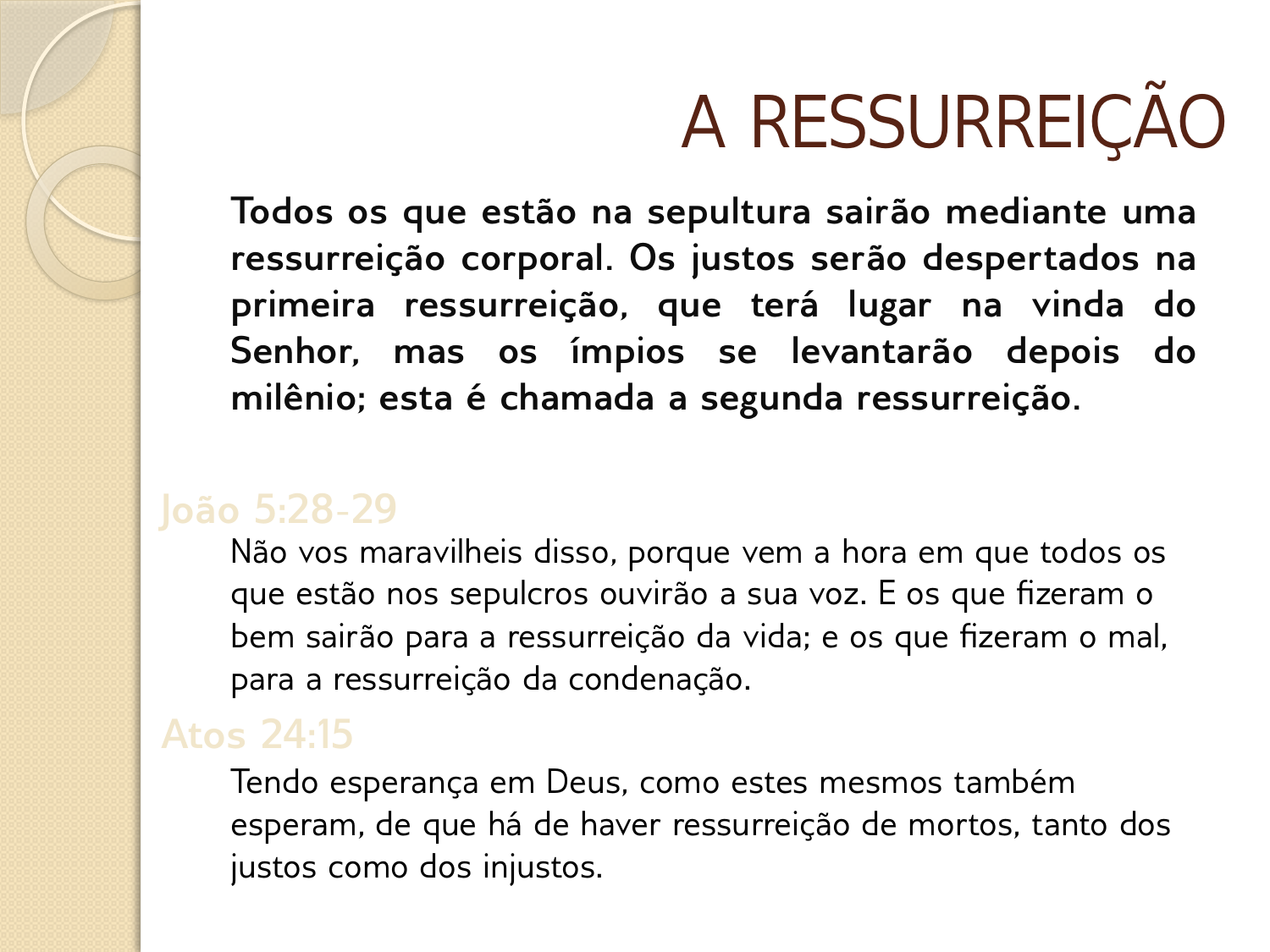

# A RESSURREIÇÃO
Todos os que estão na sepultura sairão mediante uma ressurreição corporal. Os justos serão despertados na primeira ressurreição, que terá lugar na vinda do Senhor, mas os ímpios se levantarão depois do milênio; esta é chamada a segunda ressurreição.
João 5:28-29
Não vos maravilheis disso, porque vem a hora em que todos os que estão nos sepulcros ouvirão a sua voz. E os que fizeram o bem sairão para a ressurreição da vida; e os que fizeram o mal, para a ressurreição da condenação.

Atos 24:15
Tendo esperança em Deus, como estes mesmos também esperam, de que há de haver ressurreição de mortos, tanto dos justos como dos injustos.